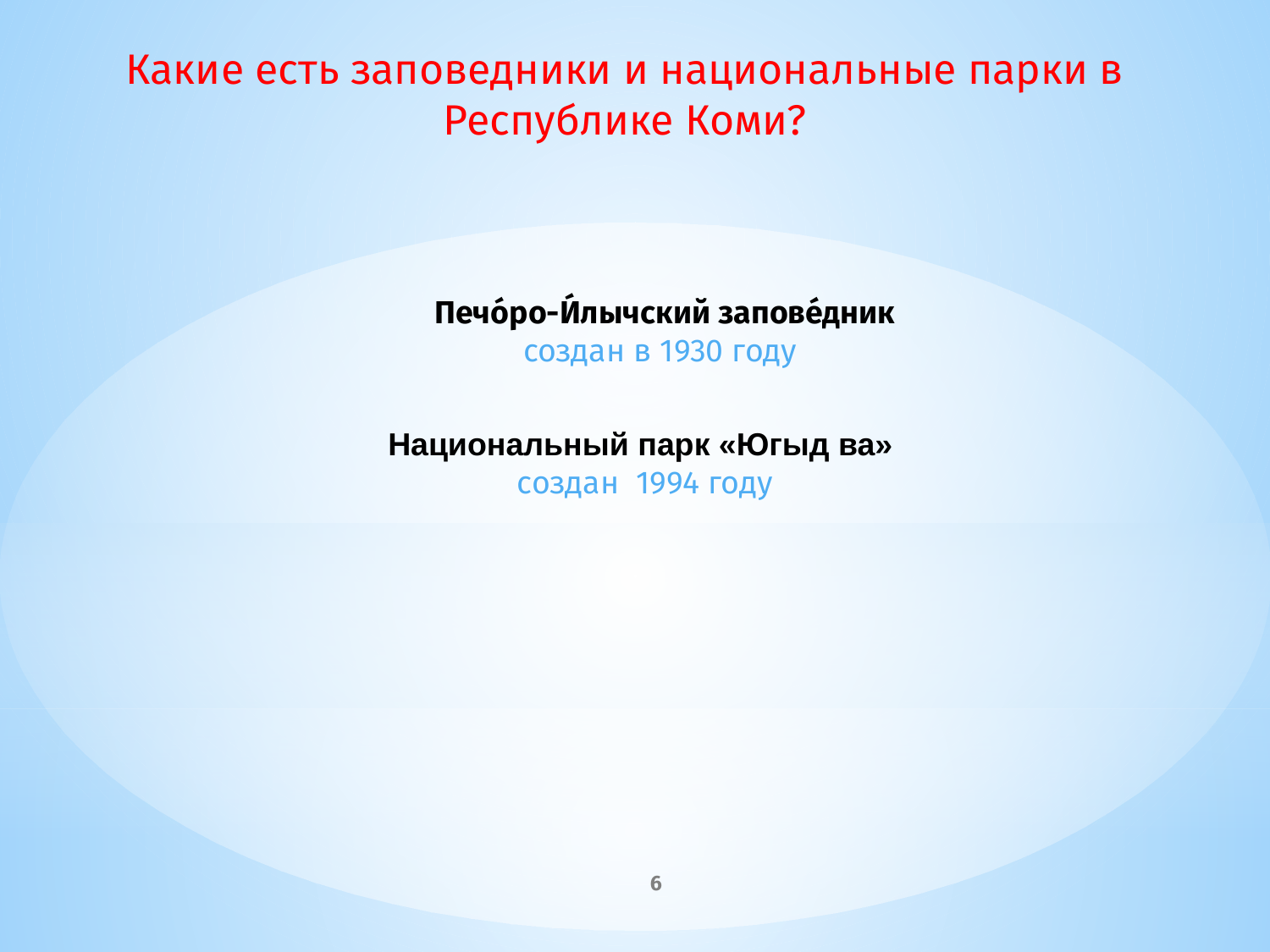

Какие есть заповедники и национальные парки в Республике Коми?
Печо́ро-И́лычский запове́дник
 создан в 1930 году
Национальный парк «Югыд ва»
создан  1994 году
6